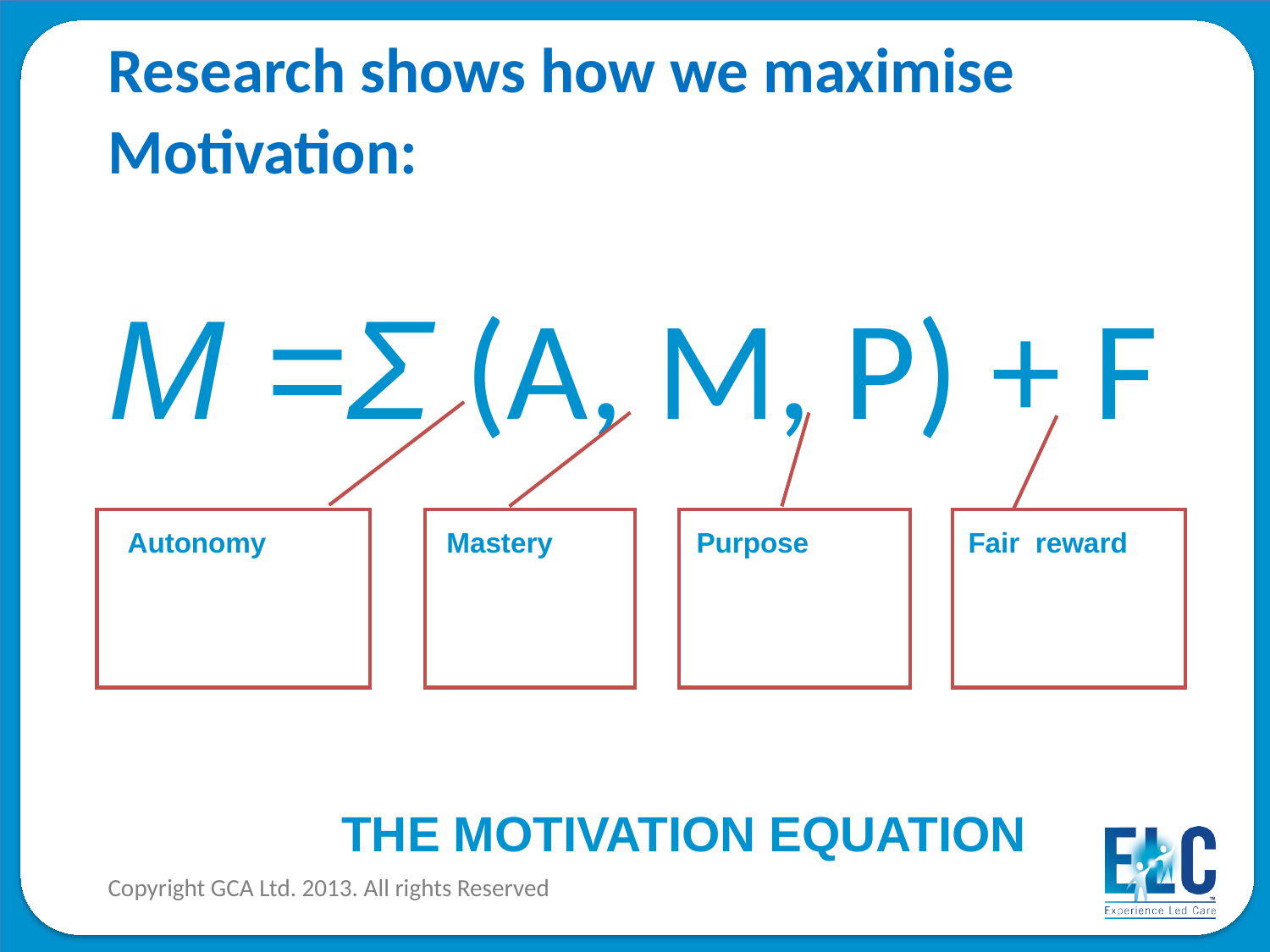

Research shows how we maximise
Motivation:

M =Σ (A, M, P) + F

  Autonomy
 Mastery
Purpose
Fair  reward

THE MOTIVATION EQUATION
Copyright GCA Ltd. 2013. All rights Reserved